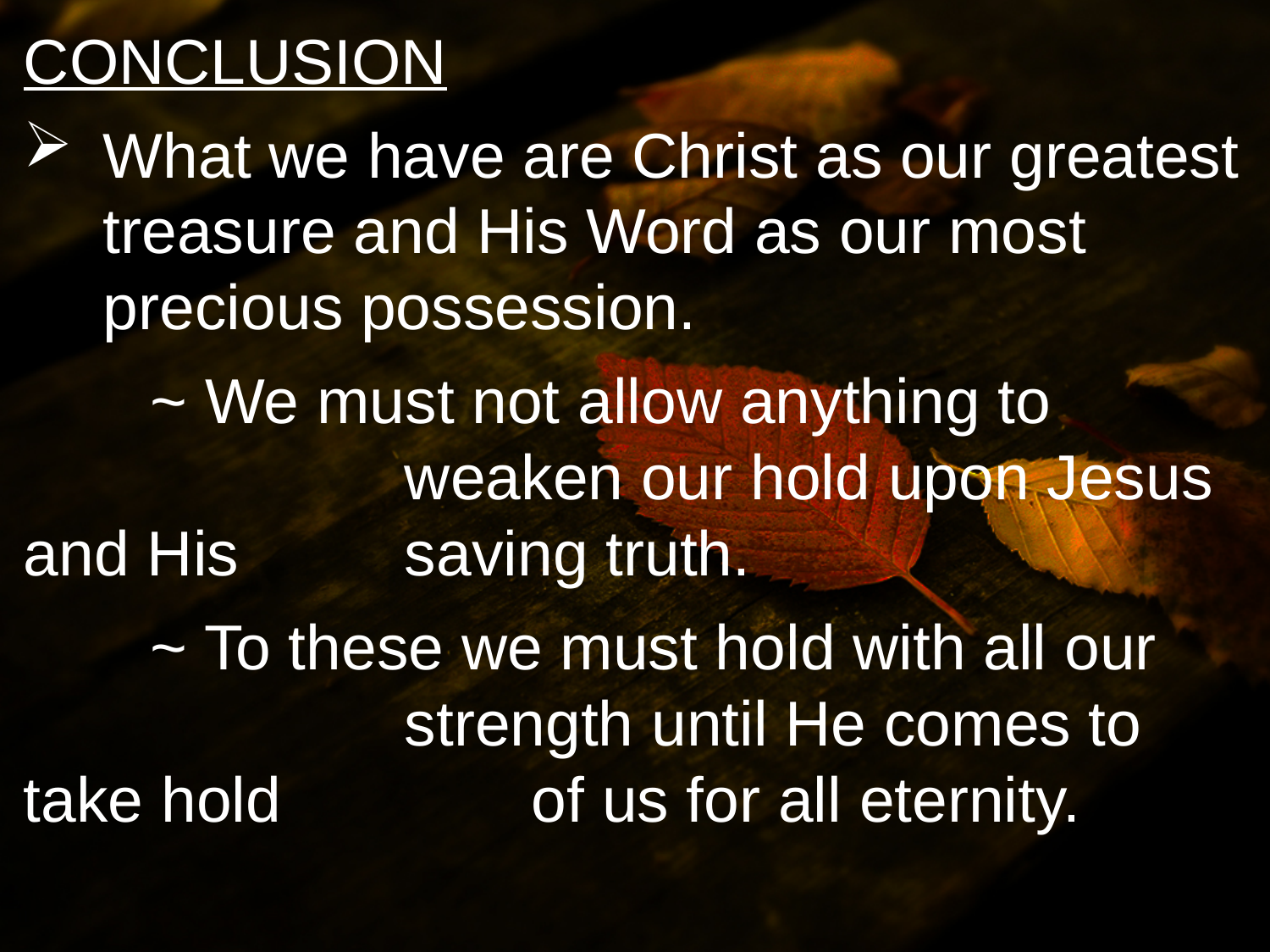

CONCLUSION
What we have are Christ as our greatest treasure and His Word as our most precious possession.
	~ We must not allow anything to 				weaken our hold upon Jesus and His 		saving truth.
	~ To these we must hold with all our 			strength until He comes to take hold 		of us for all eternity.